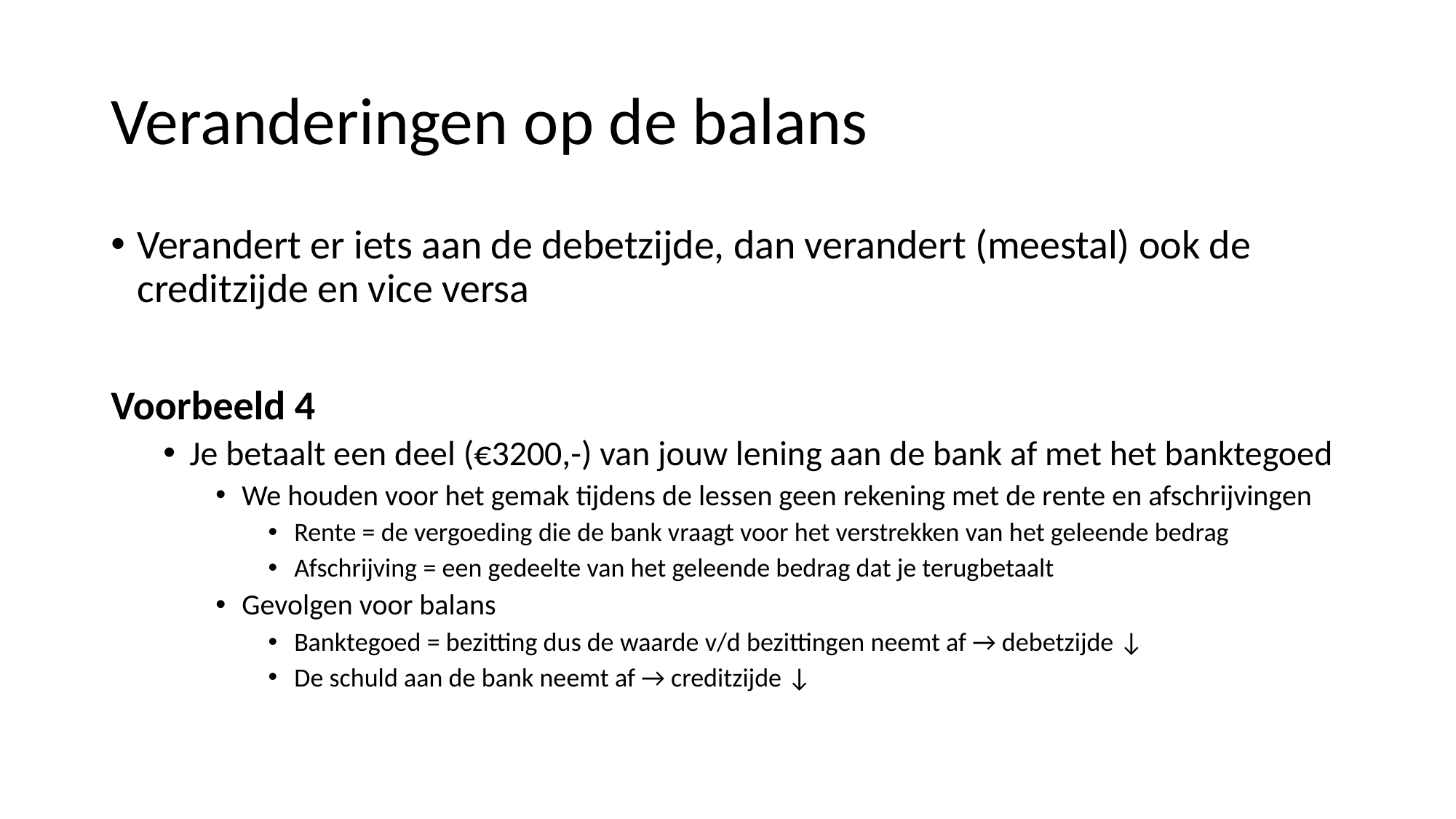

# Veranderingen op de balans
Verandert er iets aan de debetzijde, dan verandert (meestal) ook de creditzijde en vice versa

Voorbeeld 4
Je betaalt een deel (€3200,-) van jouw lening aan de bank af met het banktegoed
We houden voor het gemak tijdens de lessen geen rekening met de rente en afschrijvingen
Rente = de vergoeding die de bank vraagt voor het verstrekken van het geleende bedrag
Afschrijving = een gedeelte van het geleende bedrag dat je terugbetaalt
Gevolgen voor balans
Banktegoed = bezitting dus de waarde v/d bezittingen neemt af → debetzijde ↓
De schuld aan de bank neemt af → creditzijde ↓